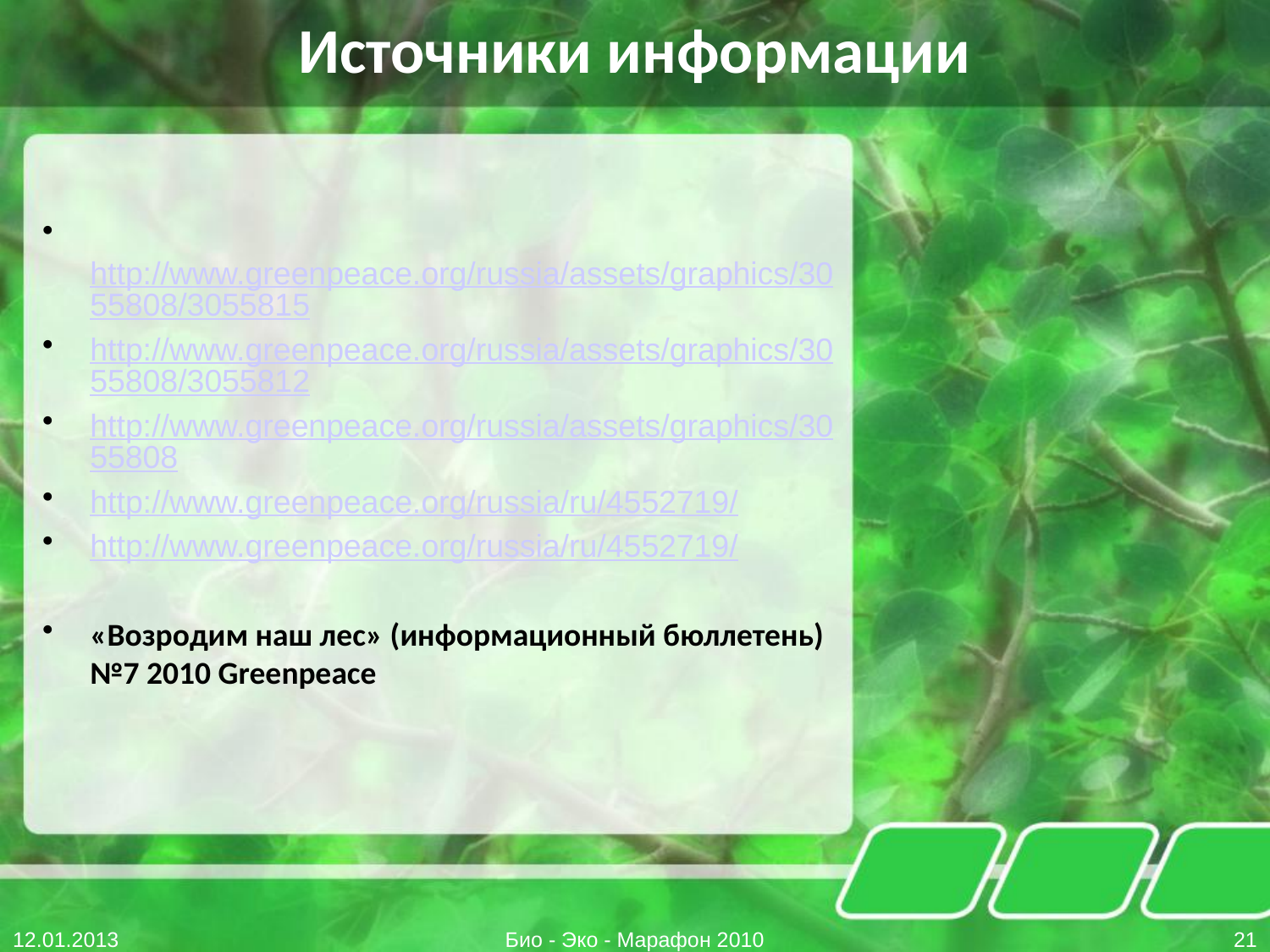

# Источники информации
 http://www.greenpeace.org/russia/assets/graphics/3055808/3055815
http://www.greenpeace.org/russia/assets/graphics/3055808/3055812
http://www.greenpeace.org/russia/assets/graphics/3055808
http://www.greenpeace.org/russia/ru/4552719/
http://www.greenpeace.org/russia/ru/4552719/

«Возродим наш лес» (информационный бюллетень) №7 2010 Greenpeace

12.01.2013
Био - Эко - Марафон 2010
21